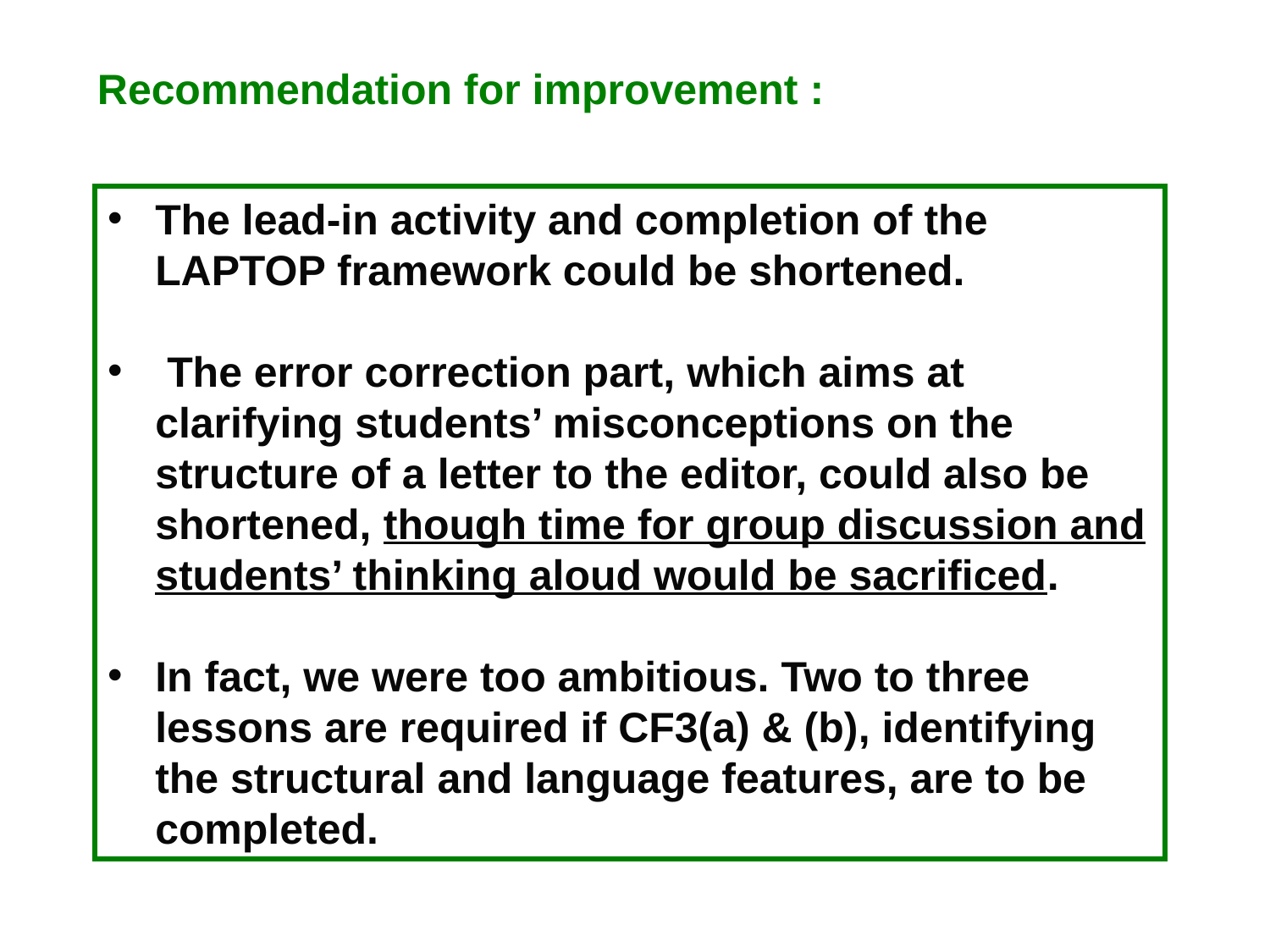

Recommendation for improvement :
The lead-in activity and completion of the LAPTOP framework could be shortened.

 The error correction part, which aims at clarifying students’ misconceptions on the structure of a letter to the editor, could also be shortened, though time for group discussion and students’ thinking aloud would be sacrificed.

In fact, we were too ambitious. Two to three lessons are required if CF3(a) & (b), identifying the structural and language features, are to be completed.